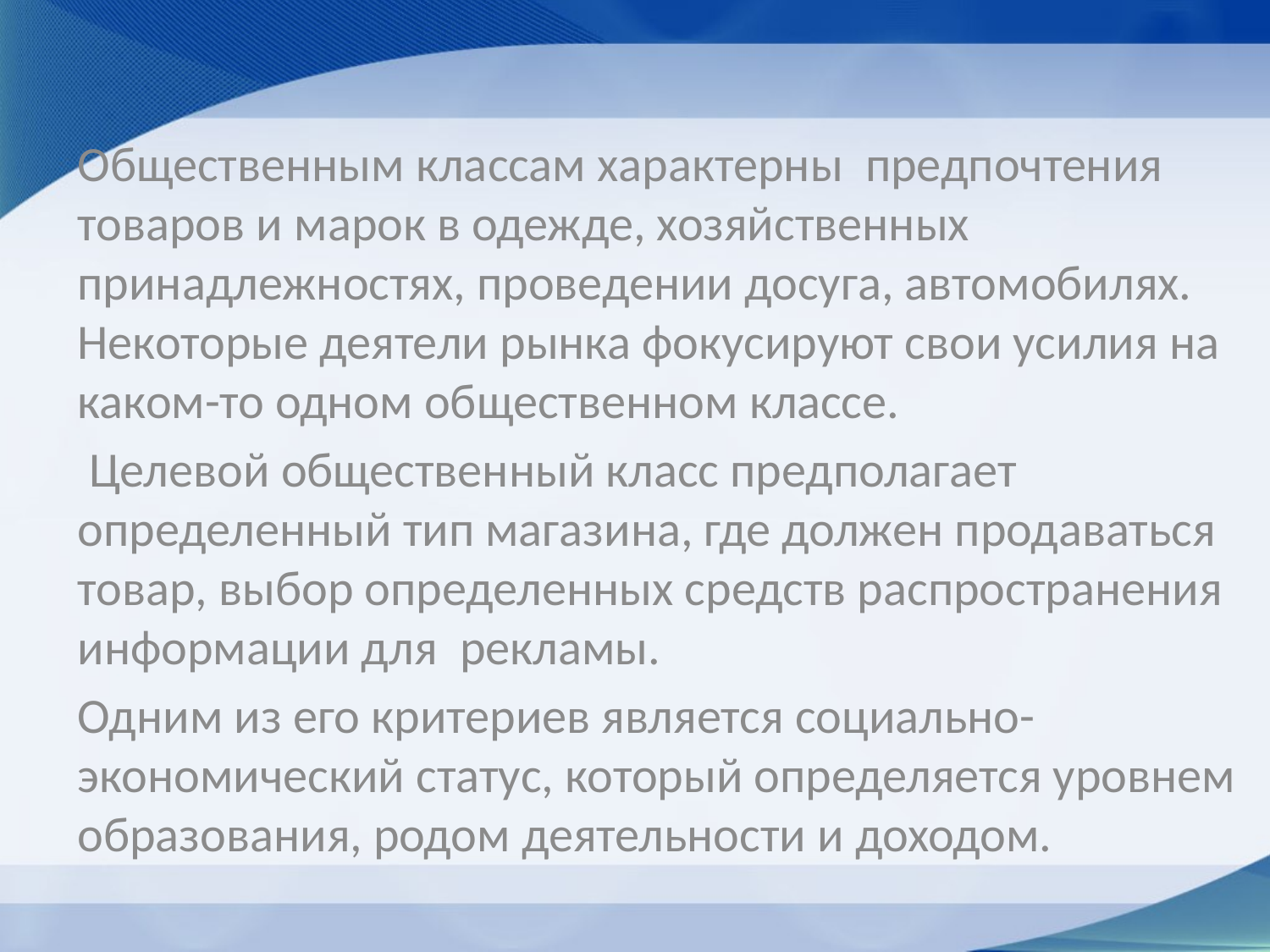

Общественным классам характерны  предпочтения товаров и марок в одежде, хозяйственных принадлежностях, проведении досуга, автомобилях.  Некоторые деятели рынка фокусируют свои усилия на каком-то одном общественном классе.
 Целевой общественный класс предполагает определенный тип магазина, где должен продаваться товар, выбор определенных средств распространения информации для  рекламы.
Одним из его критериев является социально- экономический статус, который определяется уровнем образования, родом деятельности и доходом.